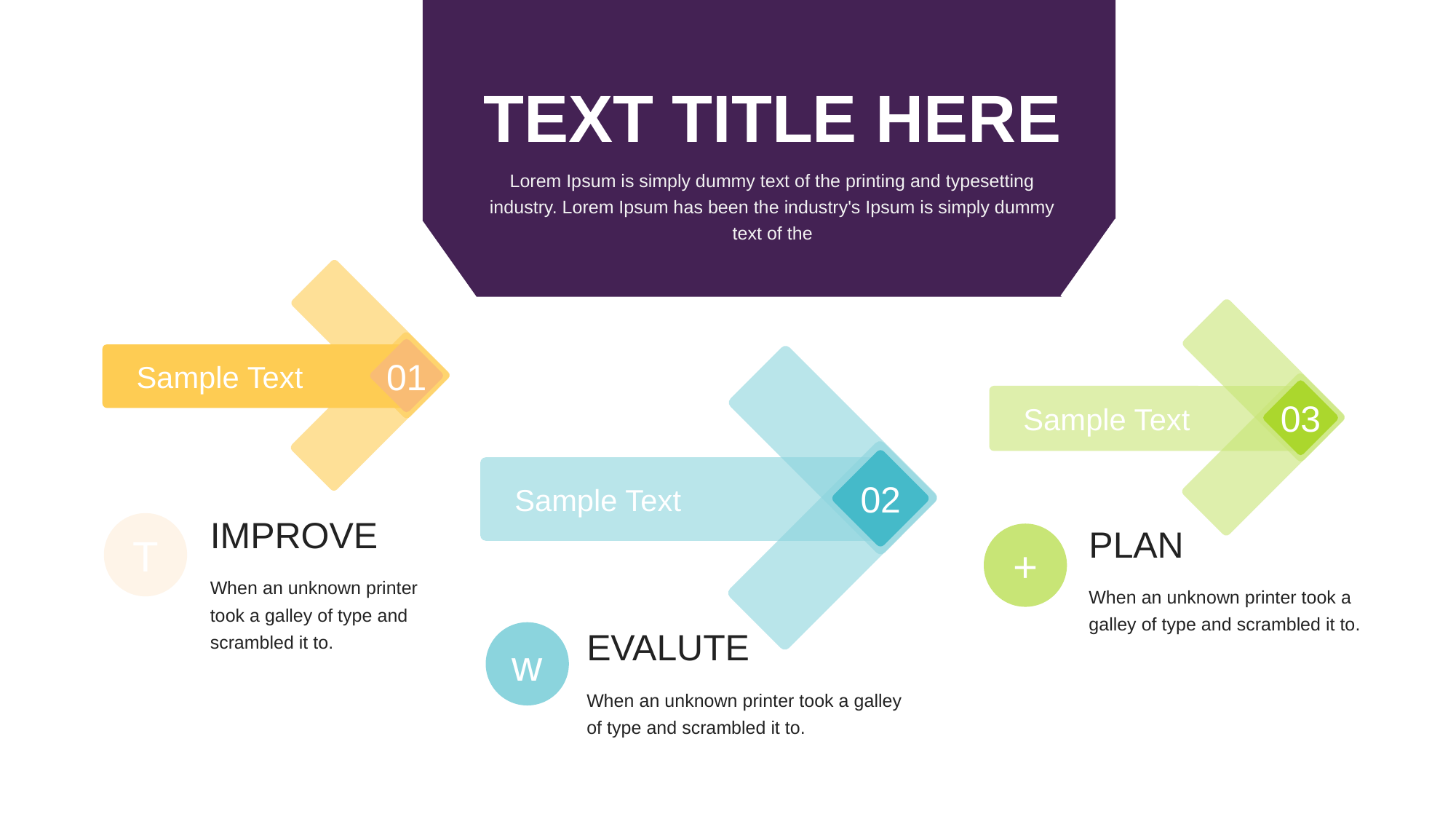

TEXT TITLE HERE
Lorem Ipsum is simply dummy text of the printing and typesetting industry. Lorem Ipsum has been the industry's Ipsum is simply dummy text of the

01
Sample Text

03
Sample Text

02
Sample Text

T
IMPROVE
When an unknown printer took a galley of type and scrambled it to.
+
PLAN
When an unknown printer took a galley of type and scrambled it to.
w
EVALUTE
When an unknown printer took a galley of type and scrambled it to.